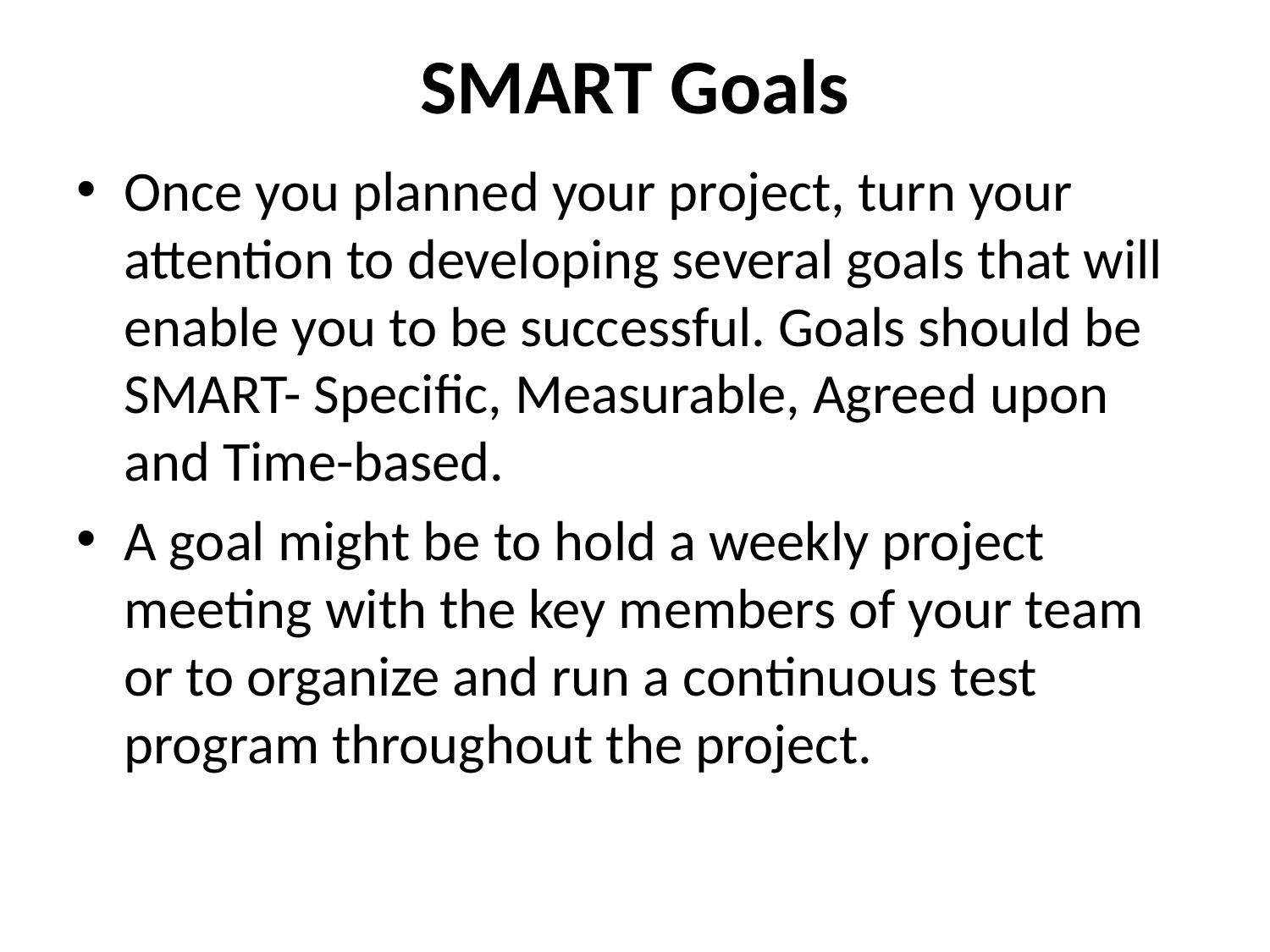

# SMART Goals
Once you planned your project, turn your attention to developing several goals that will enable you to be successful. Goals should be SMART- Specific, Measurable, Agreed upon and Time-based.
A goal might be to hold a weekly project meeting with the key members of your team or to organize and run a continuous test program throughout the project.